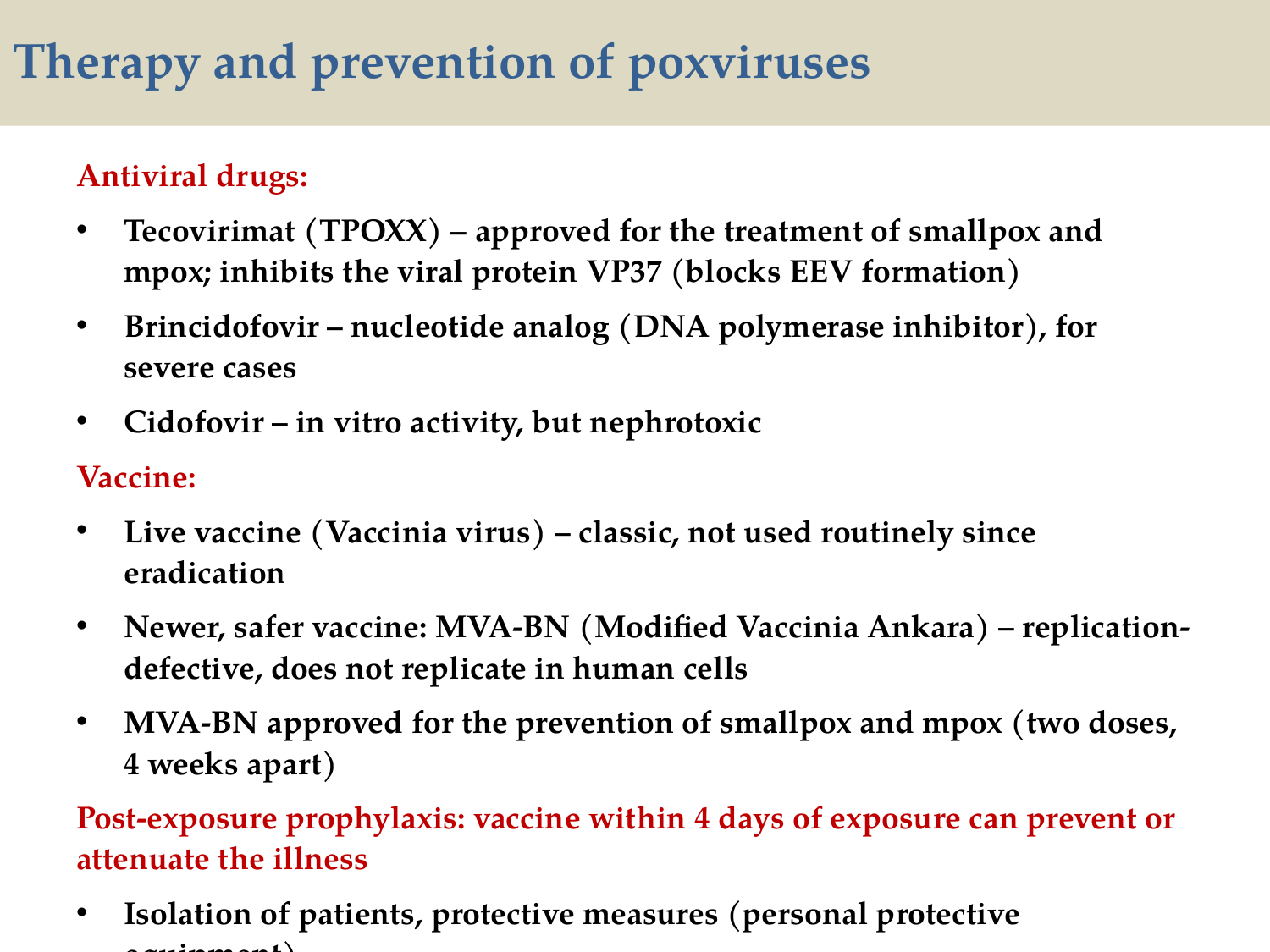

# Therapy and prevention of poxviruses
Antiviral drugs:
Tecovirimat (TPOXX) – approved for the treatment of smallpox and mpox; inhibits the viral protein VP37 (blocks EEV formation)
Brincidofovir – nucleotide analog (DNA polymerase inhibitor), for severe cases
Cidofovir – in vitro activity, but nephrotoxic
Vaccine:
Live vaccine (Vaccinia virus) – classic, not used routinely since eradication
Newer, safer vaccine: MVA-BN (Modified Vaccinia Ankara) – replication-defective, does not replicate in human cells
MVA-BN approved for the prevention of smallpox and mpox (two doses, 4 weeks apart)
Post-exposure prophylaxis: vaccine within 4 days of exposure can prevent or attenuate the illness
Isolation of patients, protective measures (personal protective equipment)